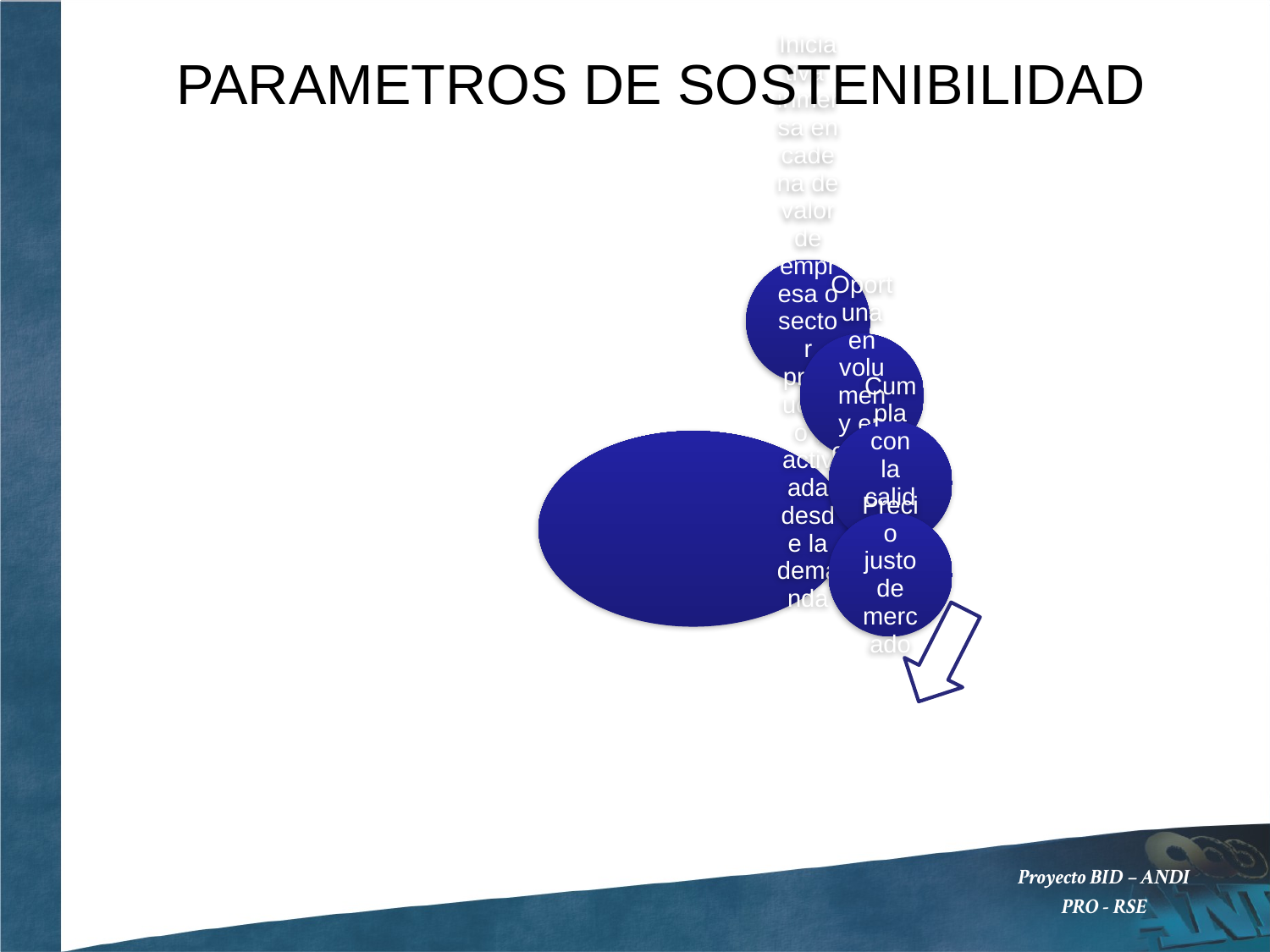

PARAMETROS DE SOSTENIBILIDAD
SOSTENIBILIDAD

SOSTENIBILIDAD
Proyecto BID – ANDI
PRO - RSE